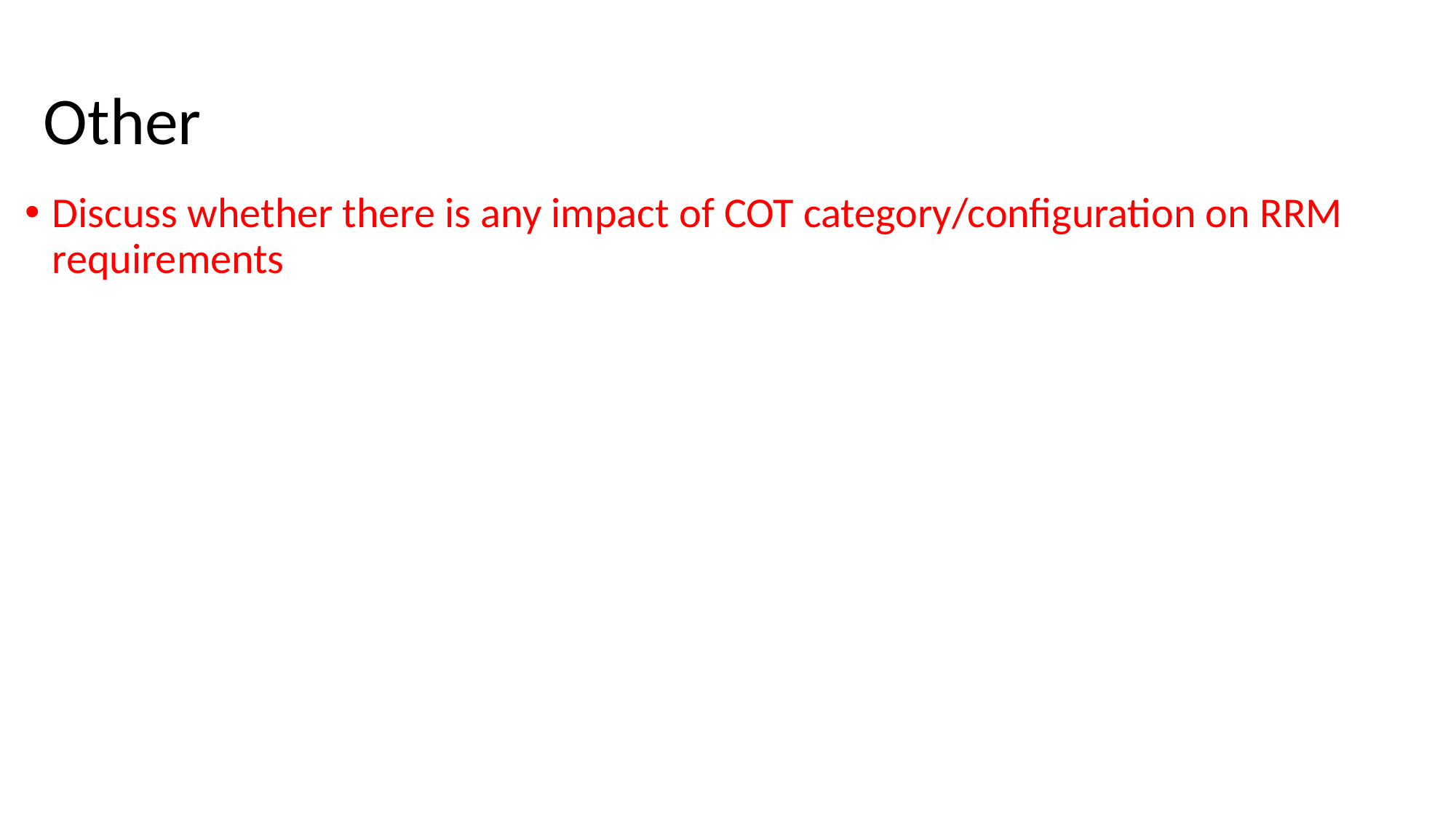

# Other
Discuss whether there is any impact of COT category/configuration on RRM requirements